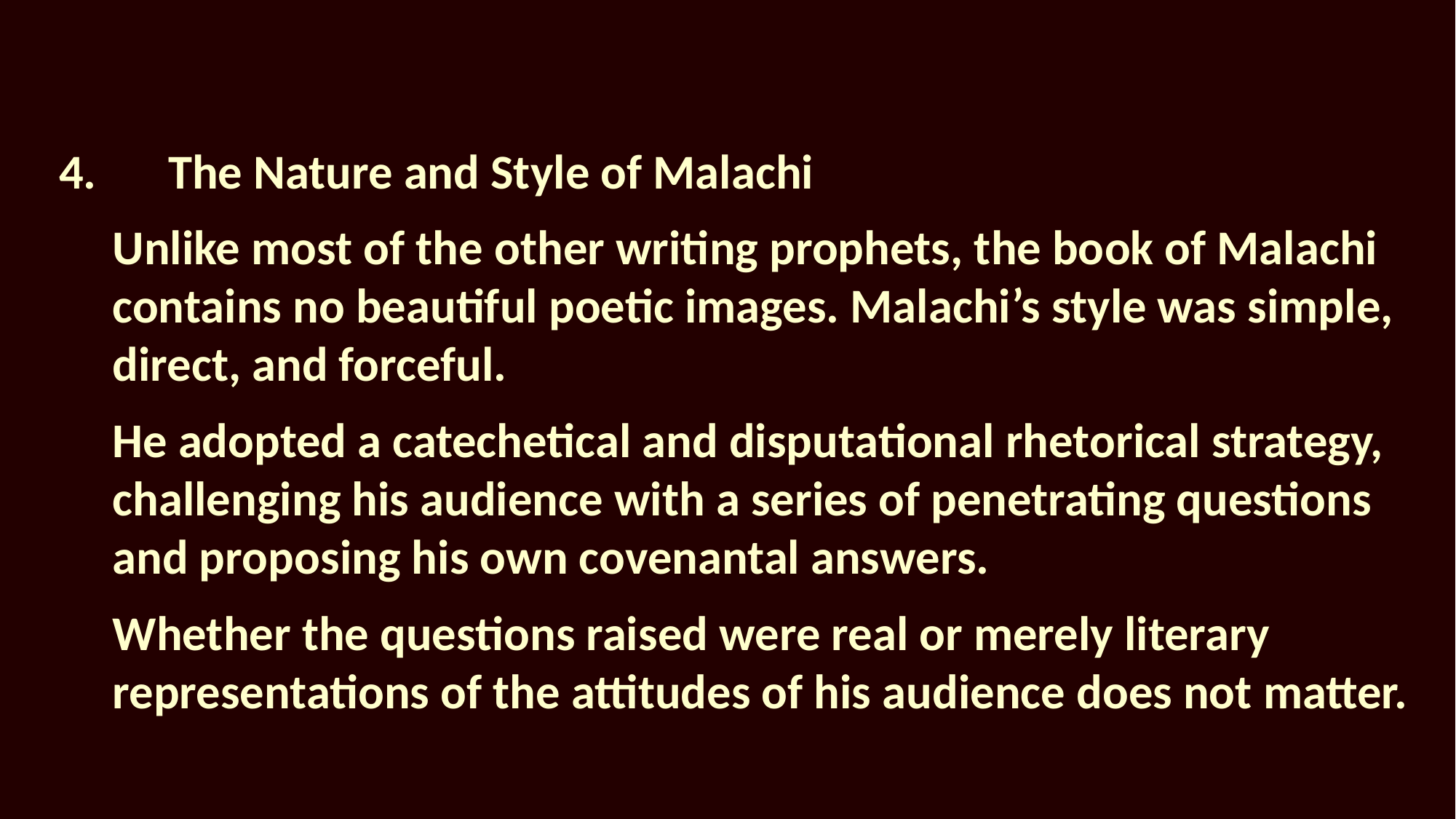

4.	The Nature and Style of Malachi
Unlike most of the other writing prophets, the book of Malachi contains no beautiful poetic images. Malachi’s style was simple, direct, and forceful.
He adopted a catechetical and disputational rhetorical strategy, challenging his audience with a series of penetrating questions and proposing his own covenantal answers.
Whether the questions raised were real or merely literary representations of the attitudes of his audience does not matter.